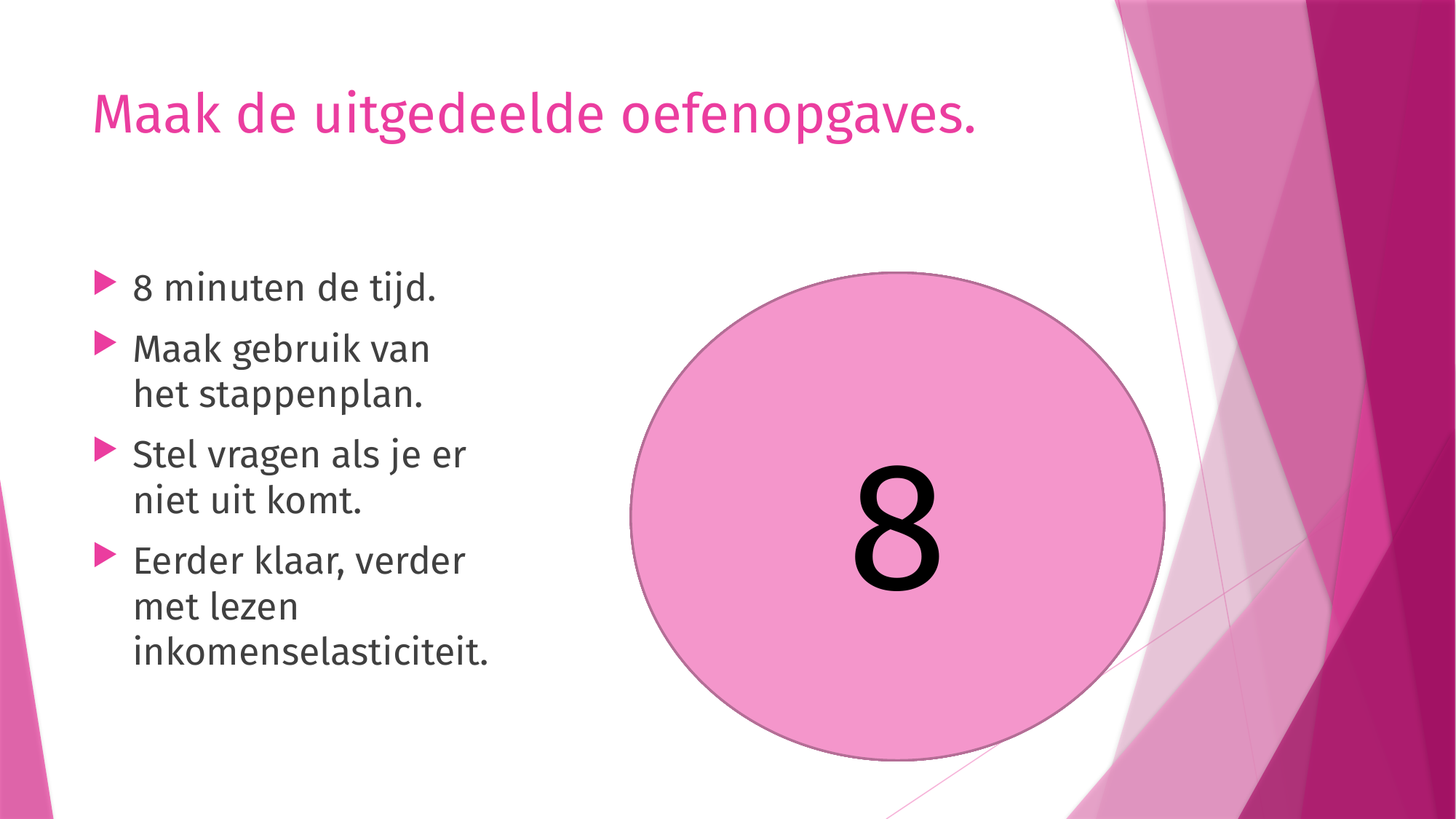

# Maak de uitgedeelde oefenopgaves.
8 minuten de tijd.
Maak gebruik van het stappenplan.
Stel vragen als je er niet uit komt.
Eerder klaar, verder met lezen inkomenselasticiteit.

8
5
6
7
4
3
1
2